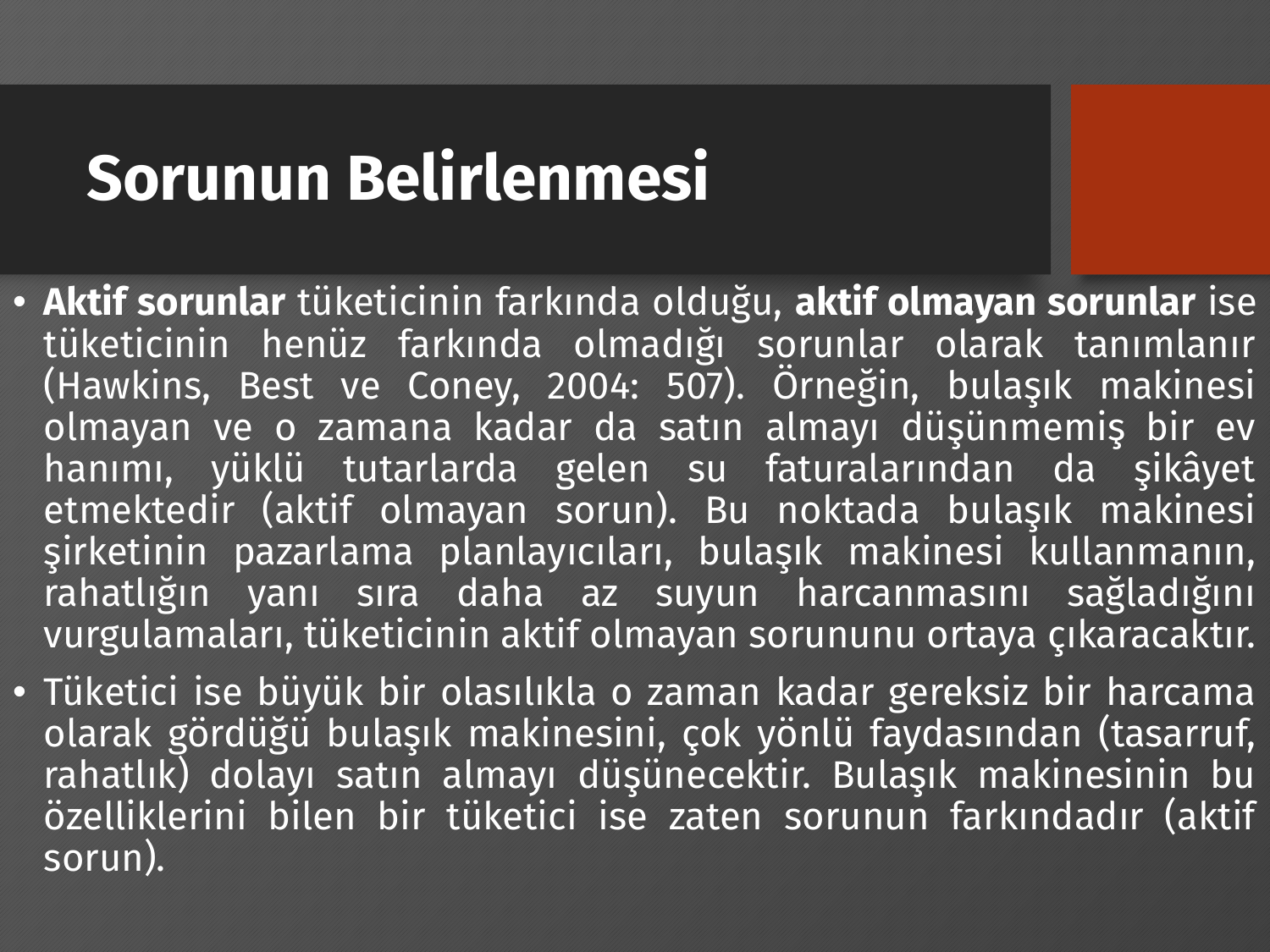

# Sorunun Belirlenmesi
Aktif sorunlar tüketicinin farkında olduğu, aktif olmayan sorunlar ise tüketicinin henüz farkında olmadığı sorunlar olarak tanımlanır (Hawkins, Best ve Coney, 2004: 507). Örneğin, bulaşık makinesi olmayan ve o zamana kadar da satın almayı düşünmemiş bir ev hanımı, yüklü tutarlarda gelen su faturalarından da şikâyet etmektedir (aktif olmayan sorun). Bu noktada bulaşık makinesi şirketinin pazarlama planlayıcıları, bulaşık makinesi kullanmanın, rahatlığın yanı sıra daha az suyun harcanmasını sağladığını vurgulamaları, tüketicinin aktif olmayan sorununu ortaya çıkaracaktır.
Tüketici ise büyük bir olasılıkla o zaman kadar gereksiz bir harcama olarak gördüğü bulaşık makinesini, çok yönlü faydasından (tasarruf, rahatlık) dolayı satın almayı düşünecektir. Bulaşık makinesinin bu özelliklerini bilen bir tüketici ise zaten sorunun farkındadır (aktif sorun).